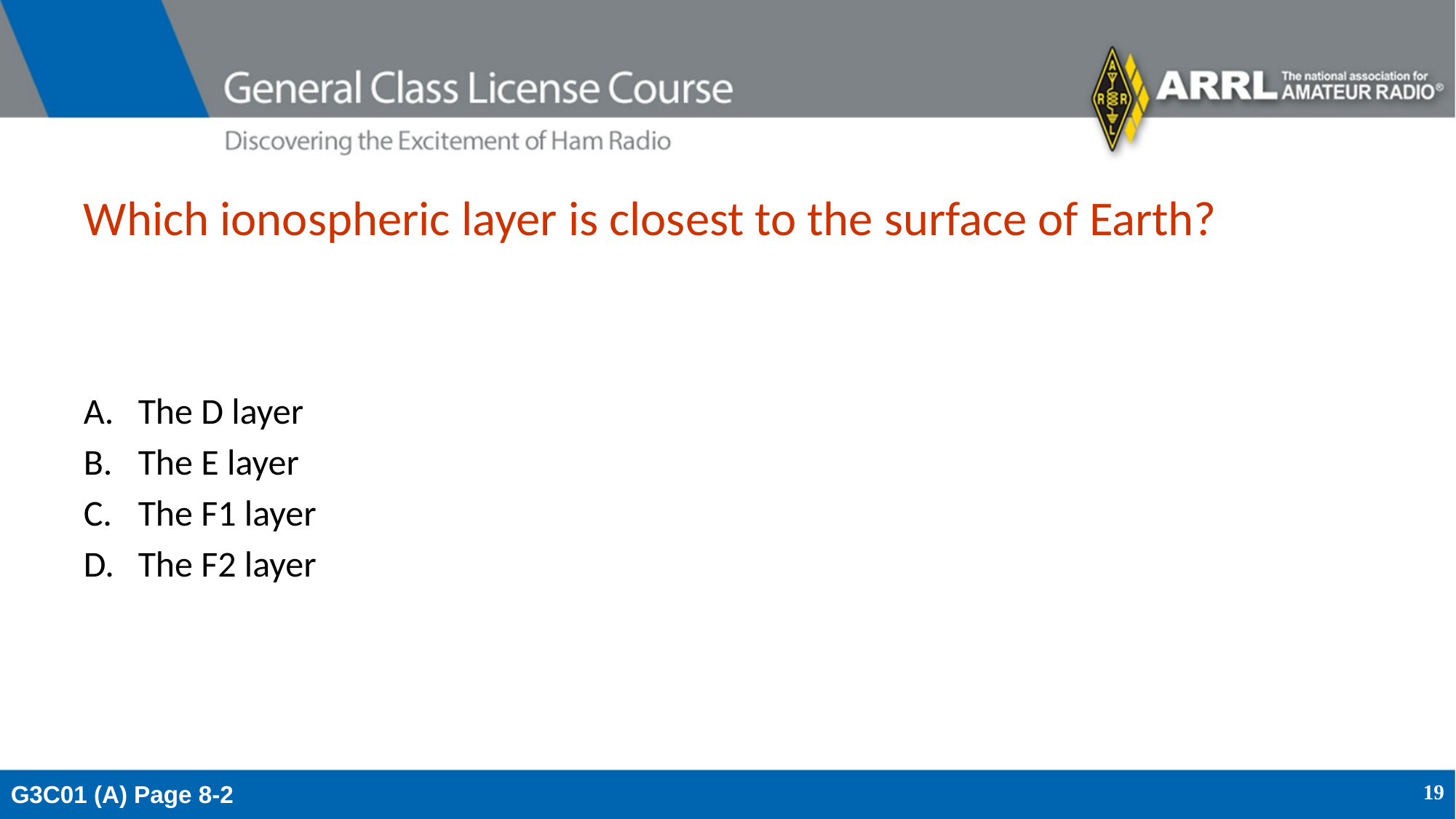

# Which ionospheric layer is closest to the surface of Earth?
The D layer
The E layer
The F1 layer
The F2 layer
G3C01 (A) Page 8-2
19